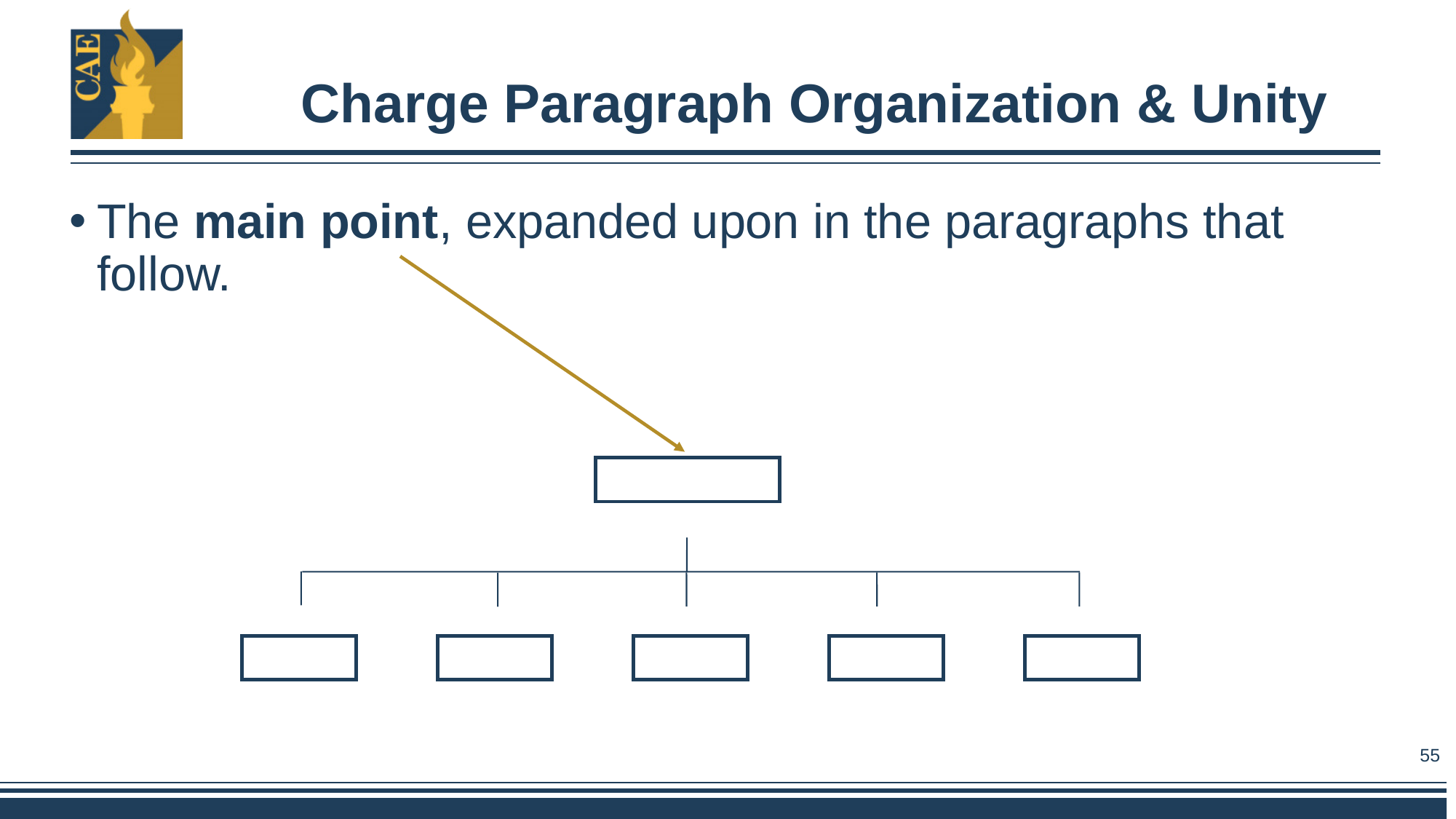

# Charge Paragraph Organization & Unity
The main point, expanded upon in the paragraphs that follow.

55